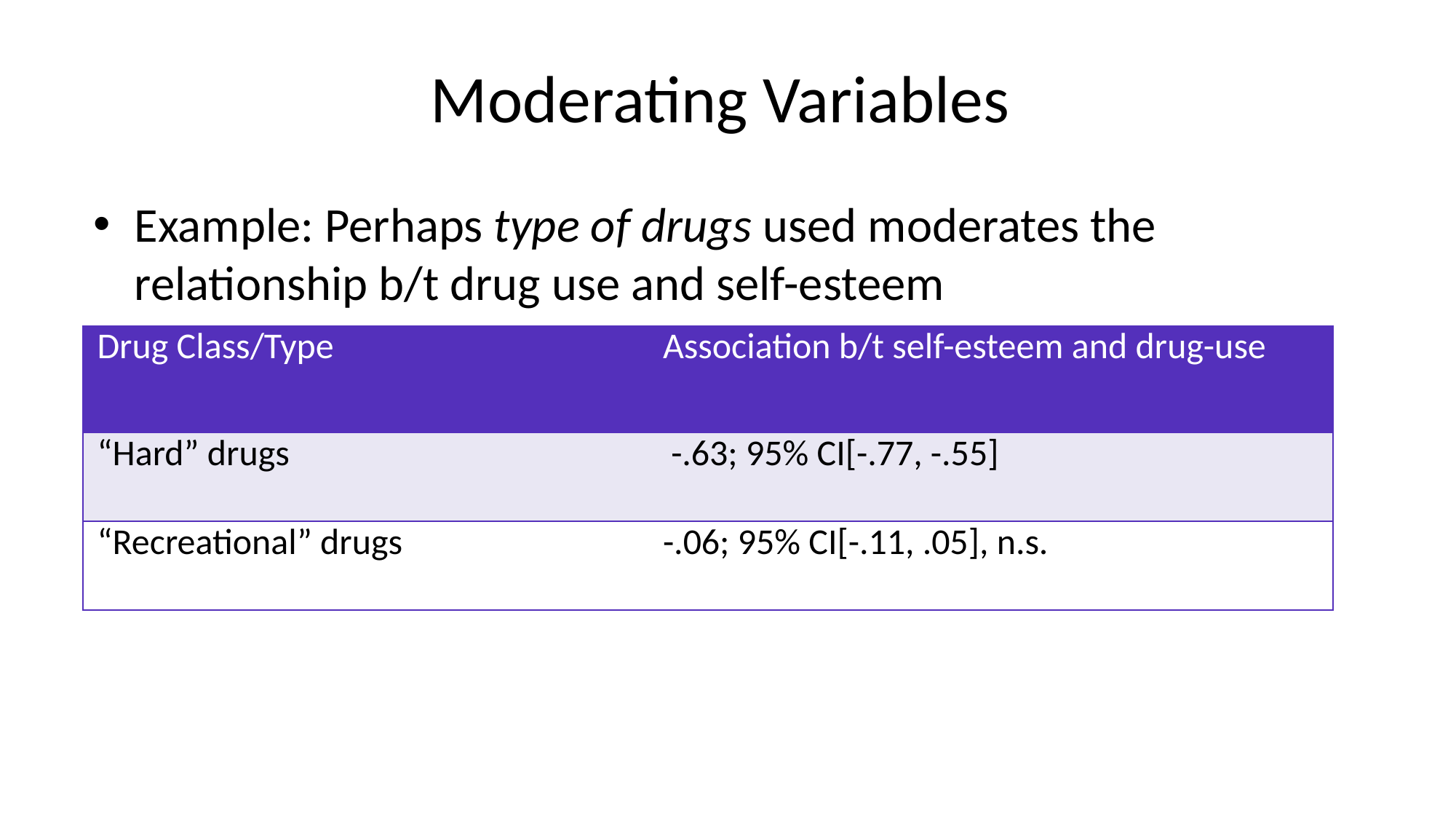

# Moderating Variables
Example: Perhaps type of drugs used moderates the relationship b/t drug use and self-esteem
| Drug Class/Type | Association b/t self-esteem and drug-use |
| --- | --- |
| “Hard” drugs | -.63; 95% CI[-.77, -.55] |
| “Recreational” drugs | -.06; 95% CI[-.11, .05], n.s. |